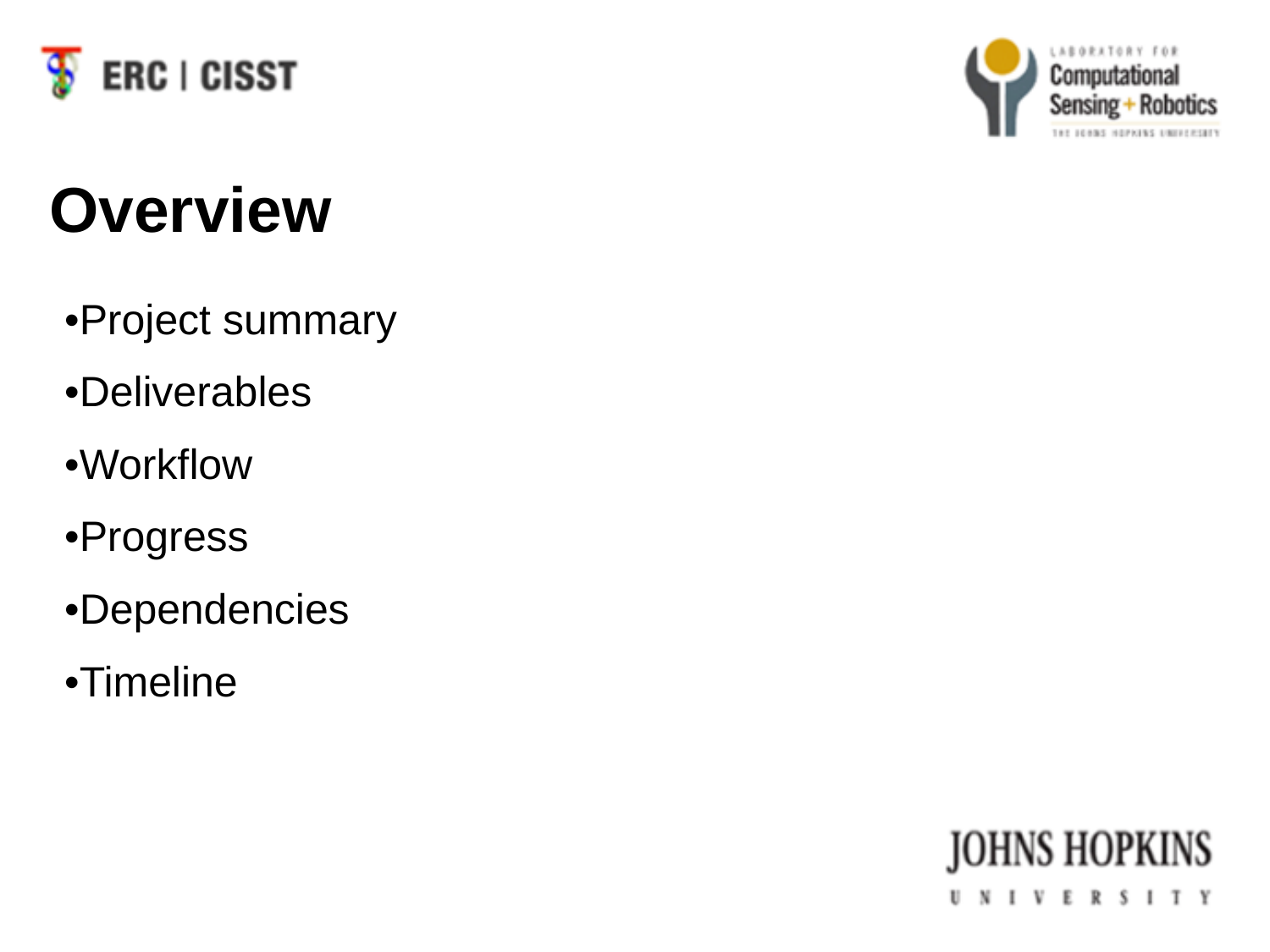

Overview
•Project summary
•Deliverables
•Workflow
•Progress
•Dependencies
•Timeline